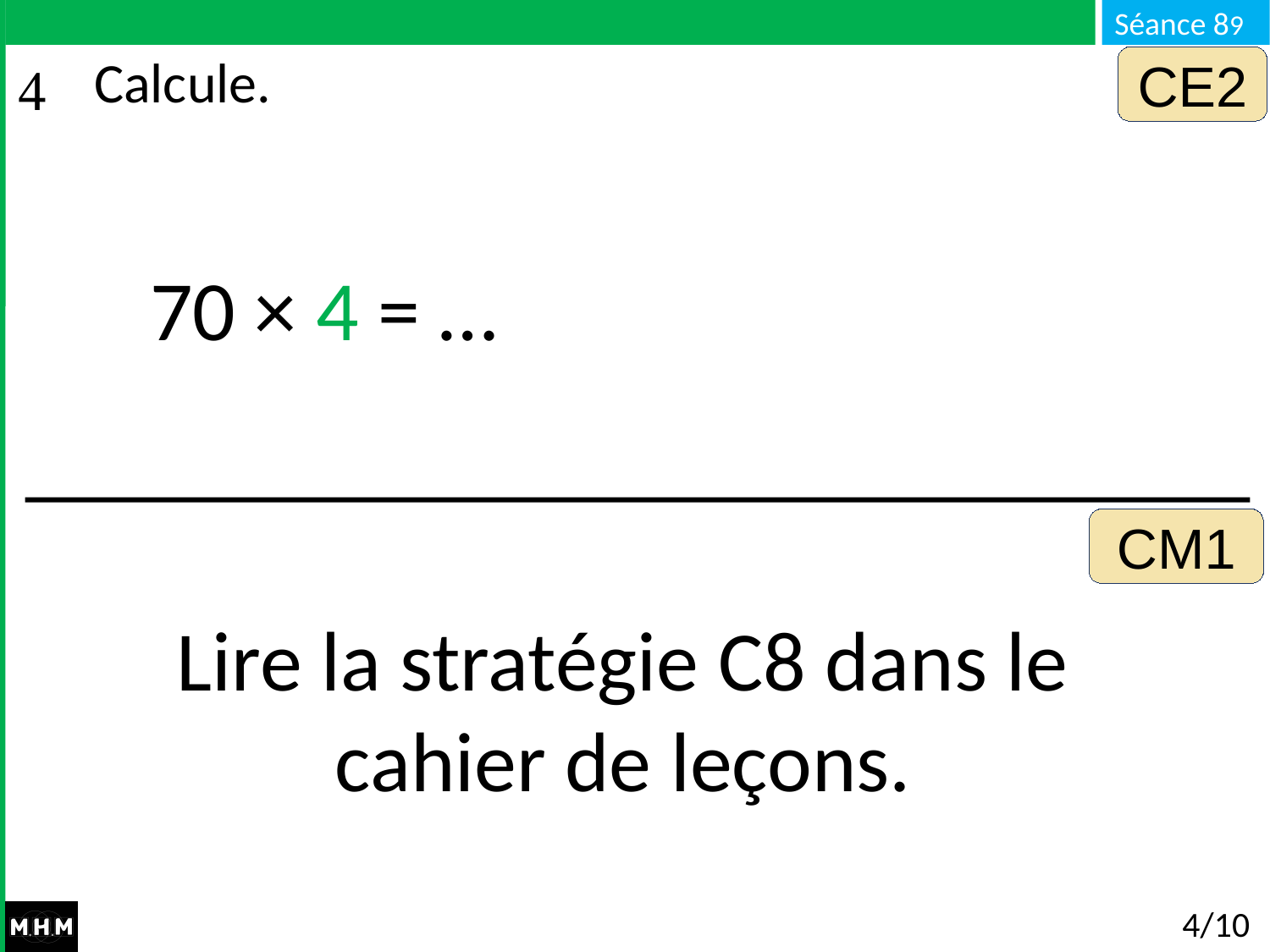

CE2
# Calcule.
70 × 4 = …

CM1
Lire la stratégie C8 dans le cahier de leçons.
4/10